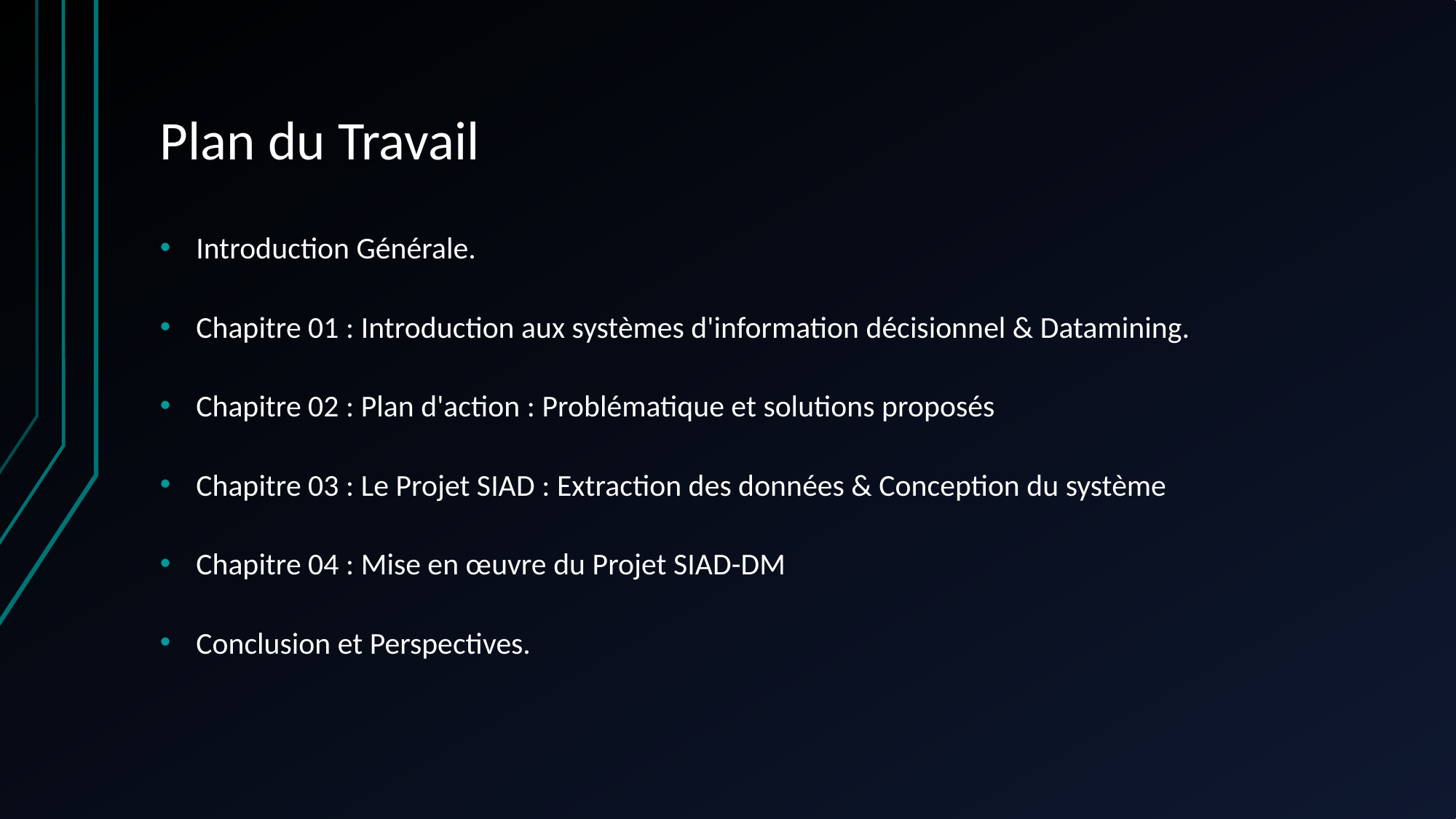

# Plan du Travail
Introduction Générale.
Chapitre 01 : Introduction aux systèmes d'information décisionnel & Datamining.
Chapitre 02 : Plan d'action : Problématique et solutions proposés
Chapitre 03 : Le Projet SIAD : Extraction des données & Conception du système
Chapitre 04 : Mise en œuvre du Projet SIAD-DM
Conclusion et Perspectives.